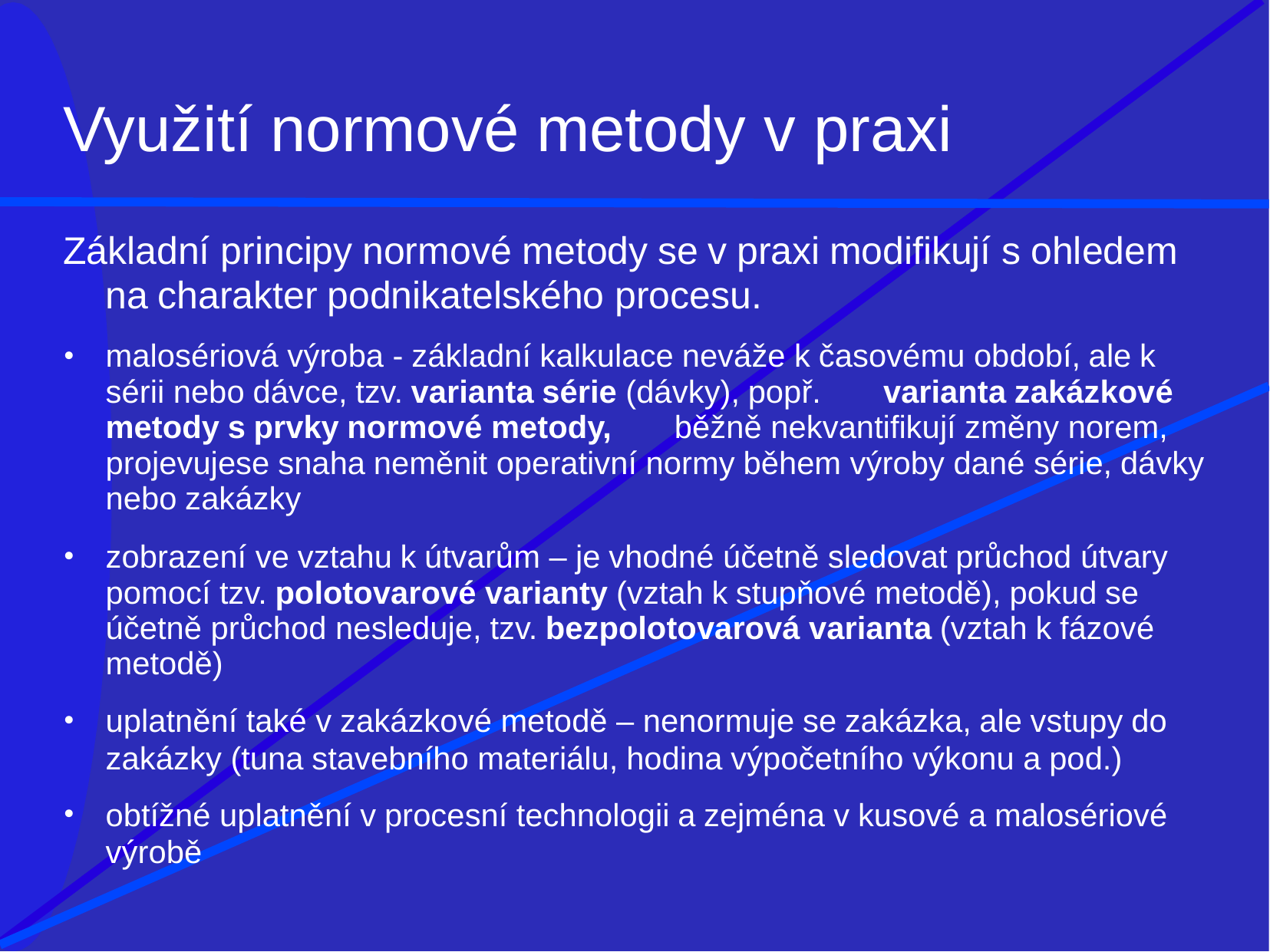

# Využití normové metody v praxi
Základní principy normové metody se v praxi modifikují s ohledem
na charakter podnikatelského procesu.
malosériová výroba - základní kalkulace neváže k časovému období, ale k sérii nebo dávce, tzv. varianta série (dávky), popř.	varianta zakázkové metody s prvky normové metody,	běžně nekvantifikují změny norem, projevujese snaha neměnit operativní normy během výroby dané série, dávky nebo zakázky
zobrazení ve vztahu k útvarům – je vhodné účetně sledovat průchod útvary pomocí tzv. polotovarové varianty (vztah k stupňové metodě), pokud se účetně průchod nesleduje, tzv. bezpolotovarová varianta (vztah k fázové metodě)
uplatnění také v zakázkové metodě – nenormuje se zakázka, ale vstupy do
zakázky (tuna stavebního materiálu, hodina výpočetního výkonu a pod.)
obtížné uplatnění v procesní technologii a zejména v kusové a malosériové
výrobě